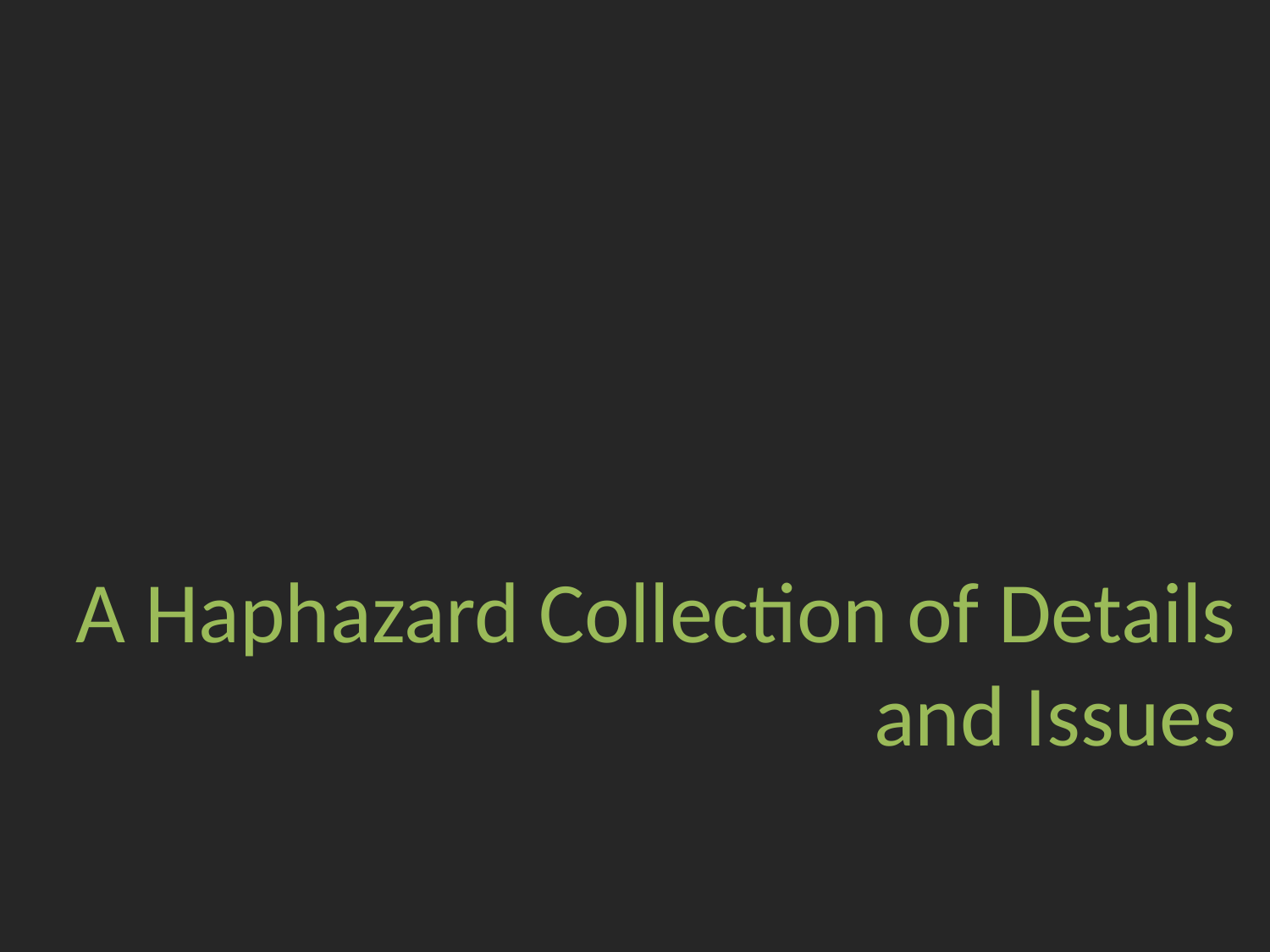

A Haphazard Collection of Details and Issues